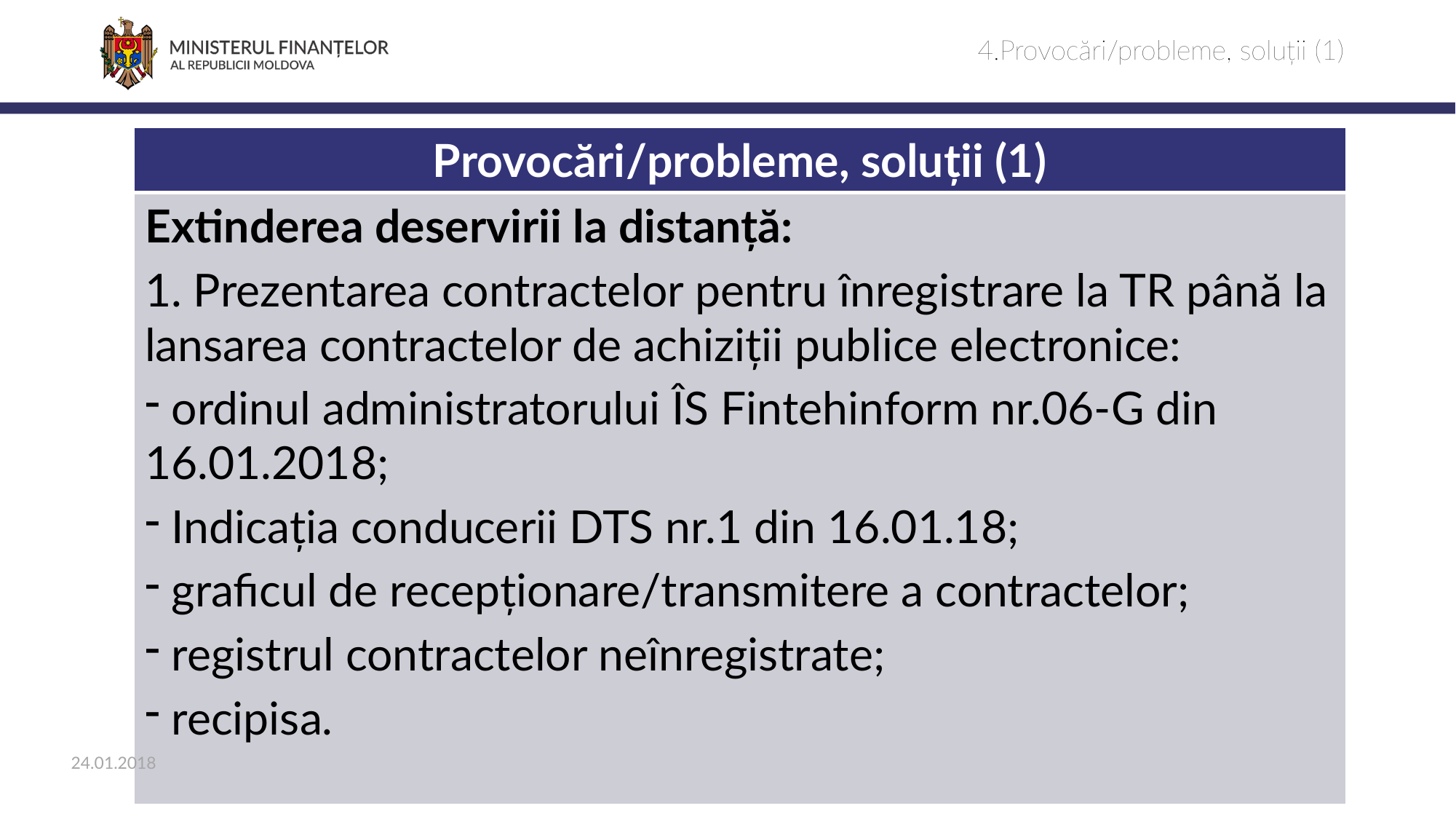

4.Provocări/probleme, soluții (1)
| Provocări/probleme, soluții (1) |
| --- |
| Extinderea deservirii la distanță: 1. Prezentarea contractelor pentru înregistrare la TR până la lansarea contractelor de achiziții publice electronice: ordinul administratorului ÎS Fintehinform nr.06-G din 16.01.2018; Indicația conducerii DTS nr.1 din 16.01.18; graficul de recepționare/transmitere a contractelor; registrul contractelor neînregistrate; recipisa. |
24.01.2018

8